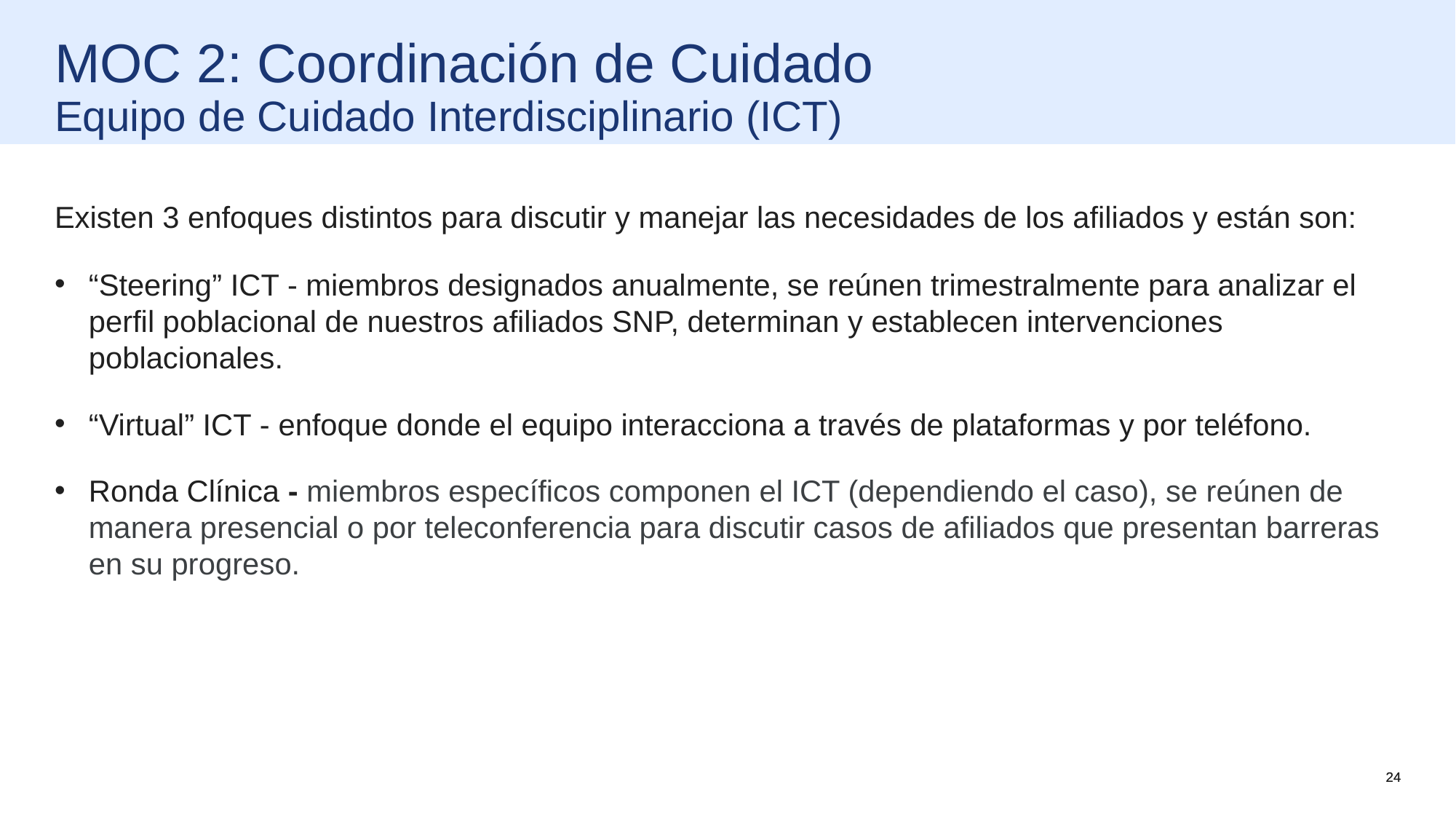

# MOC 2: Coordinación de Cuidado Equipo de Cuidado Interdisciplinario (ICT)
Existen 3 enfoques distintos para discutir y manejar las necesidades de los afiliados y están son:
“Steering” ICT - miembros designados anualmente, se reúnen trimestralmente para analizar el perfil poblacional de nuestros afiliados SNP, determinan y establecen intervenciones poblacionales.
“Virtual” ICT - enfoque donde el equipo interacciona a través de plataformas y por teléfono.
Ronda Clínica - miembros específicos componen el ICT (dependiendo el caso), se reúnen de manera presencial o por teleconferencia para discutir casos de afiliados que presentan barreras en su progreso.